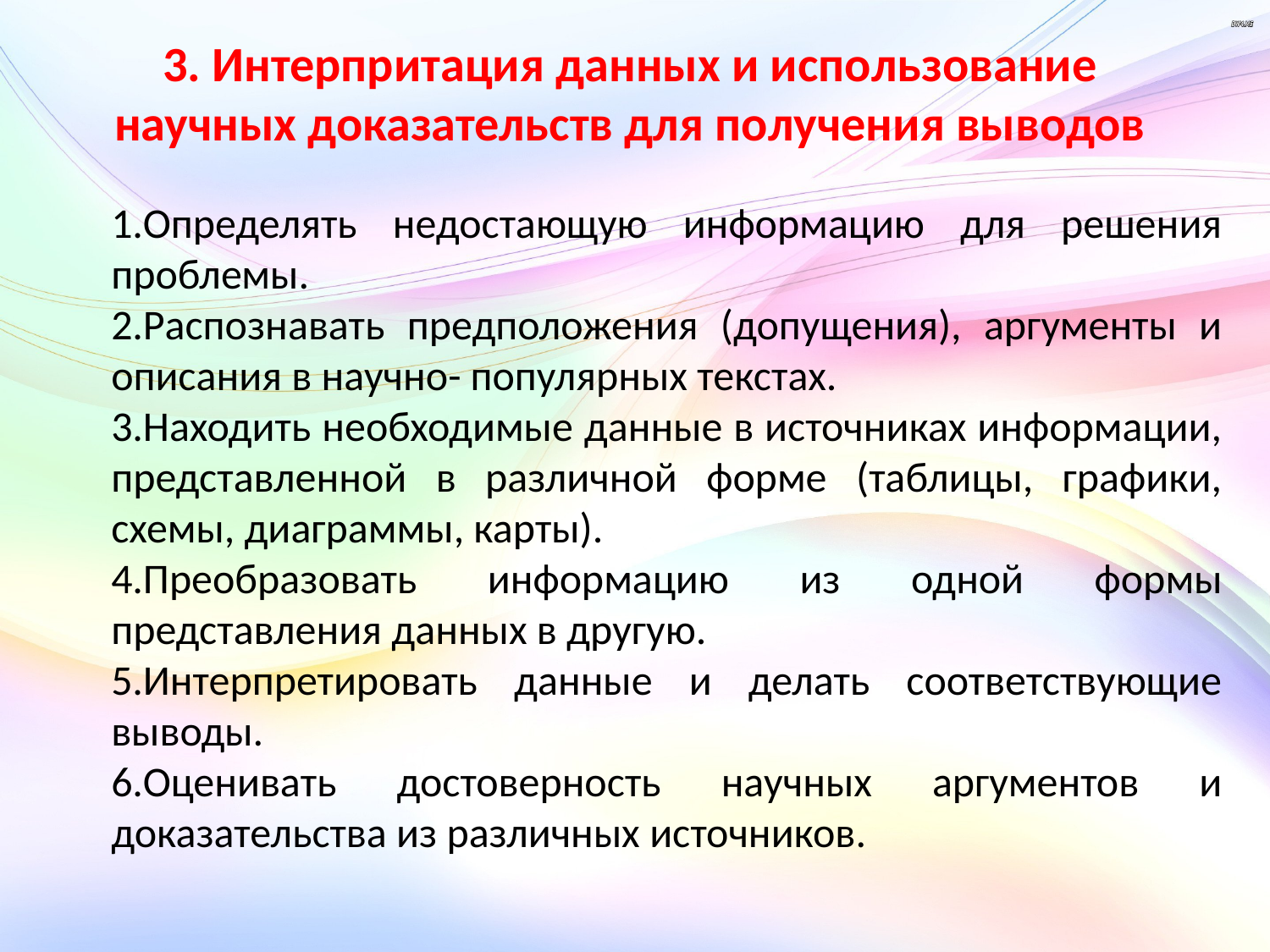

3. Интерпритация данных и использование научных доказательств для получения выводов
Определять недостающую информацию для решения проблемы.
Распознавать предположения (допущения), аргументы и описания в научно- популярных текстах.
Находить необходимые данные в источниках информации, представленной в различной форме (таблицы, графики, схемы, диаграммы, карты).
Преобразовать информацию из одной формы представления данных в другую.
Интерпретировать данные и делать соответствующие выводы.
Оценивать достоверность научных аргументов и доказательства из различных источников.